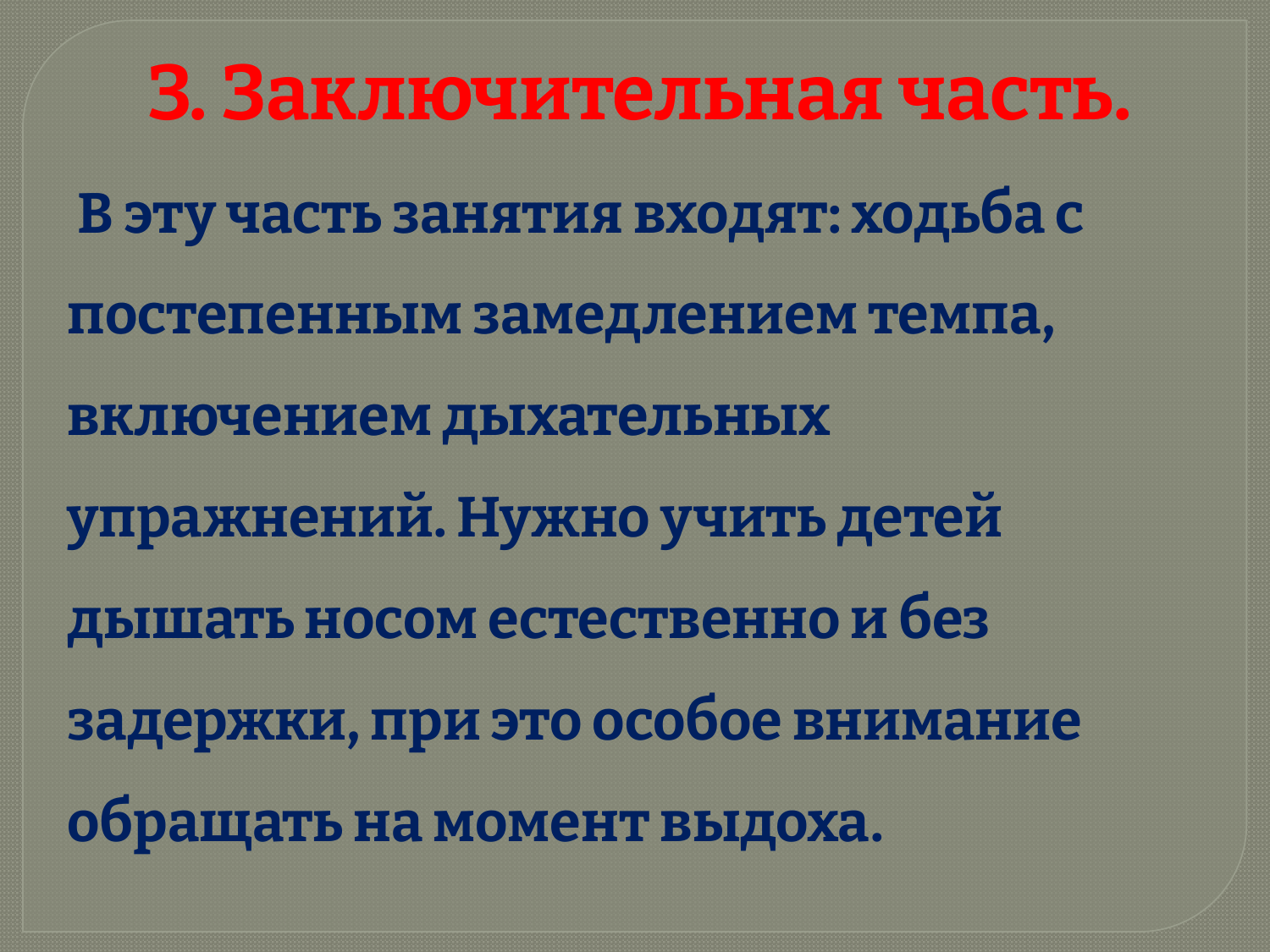

3. Заключительная часть.
 В эту часть занятия входят: ходьба с постепенным замедлением темпа, включением дыхательных упражнений. Нужно учить детей дышать носом естественно и без задержки, при это особое внимание обращать на момент выдоха.